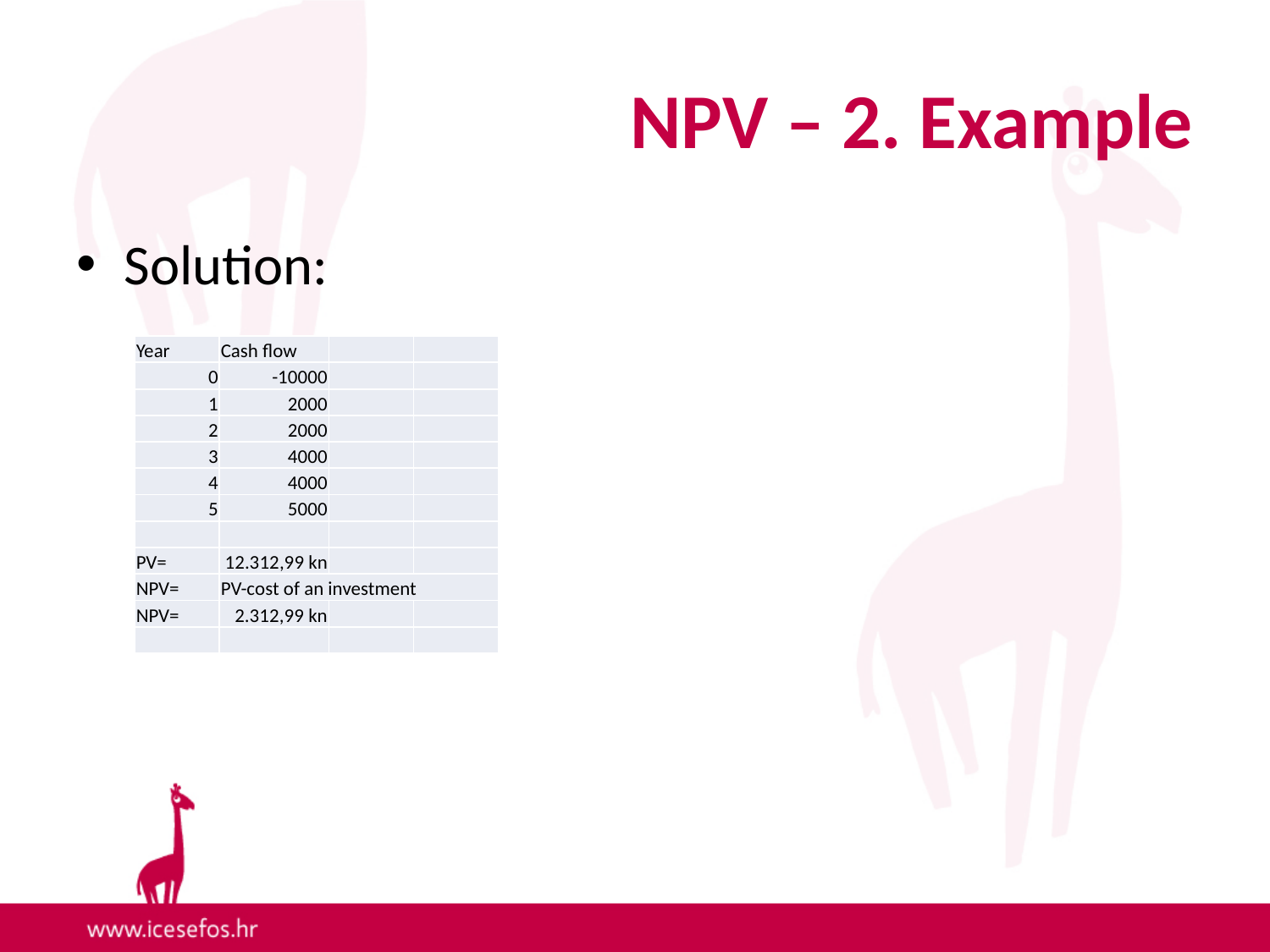

# NPV – 2. Example
Solution:

| Year | Cash flow |  |  |
| --- | --- | --- | --- |
| 0 | -10000 |  |  |
| 1 | 2000 |  |  |
| 2 | 2000 |  |  |
| 3 | 4000 |  |  |
| 4 | 4000 |  |  |
| 5 | 5000 |  |  |
|  |  |  |  |
| PV= | 12.312,99 kn |  |  |
| NPV= | PV-cost of an investment |  |  |
| NPV= | 2.312,99 kn |  |  |
|  |  |  |  |